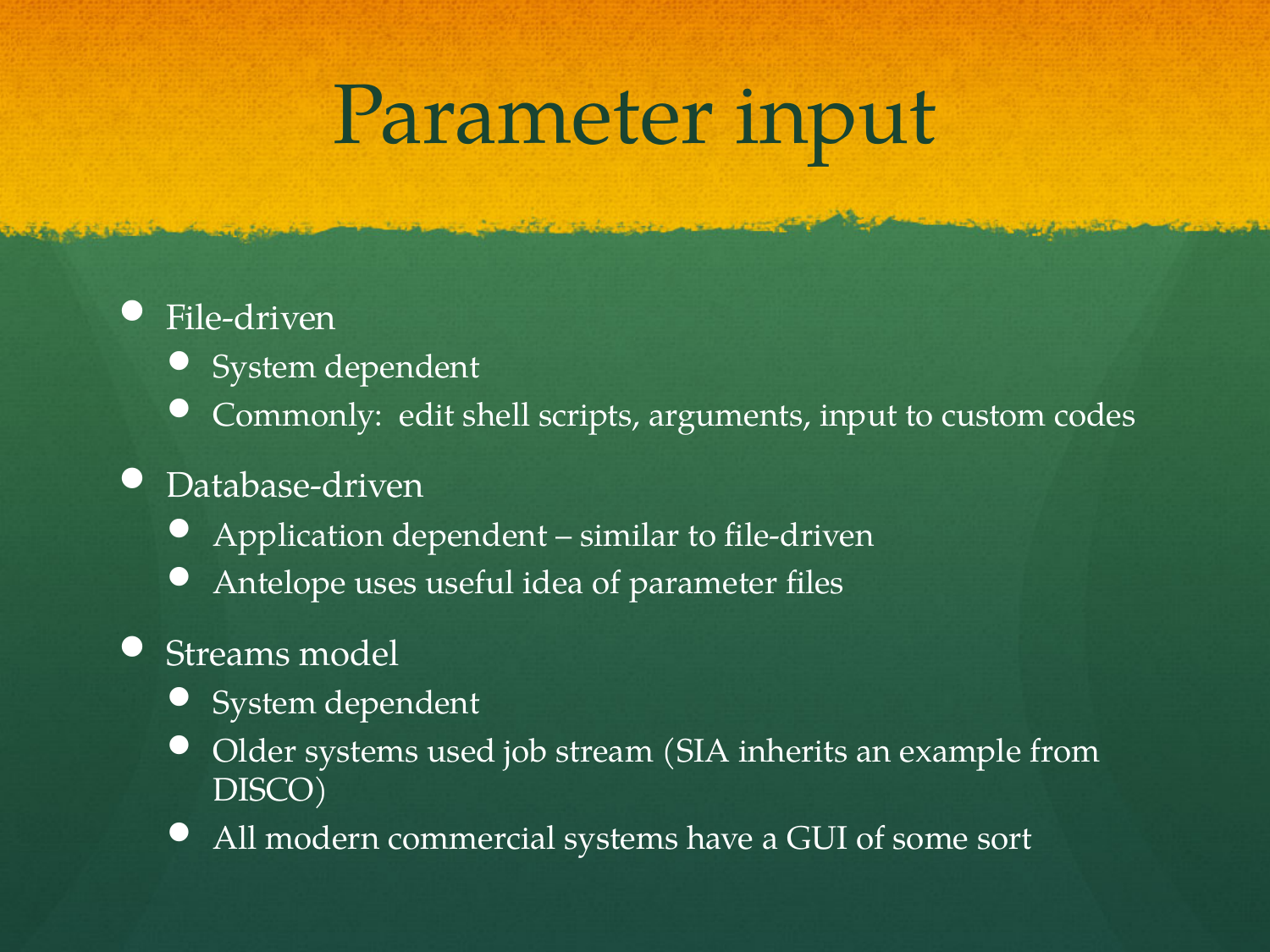

# Parameter input
File-driven
System dependent
Commonly:  edit shell scripts, arguments, input to custom codes
Database-driven
Application dependent – similar to file-driven
Antelope uses useful idea of parameter files
Streams model
System dependent
Older systems used job stream (SIA inherits an example from DISCO)
All modern commercial systems have a GUI of some sort